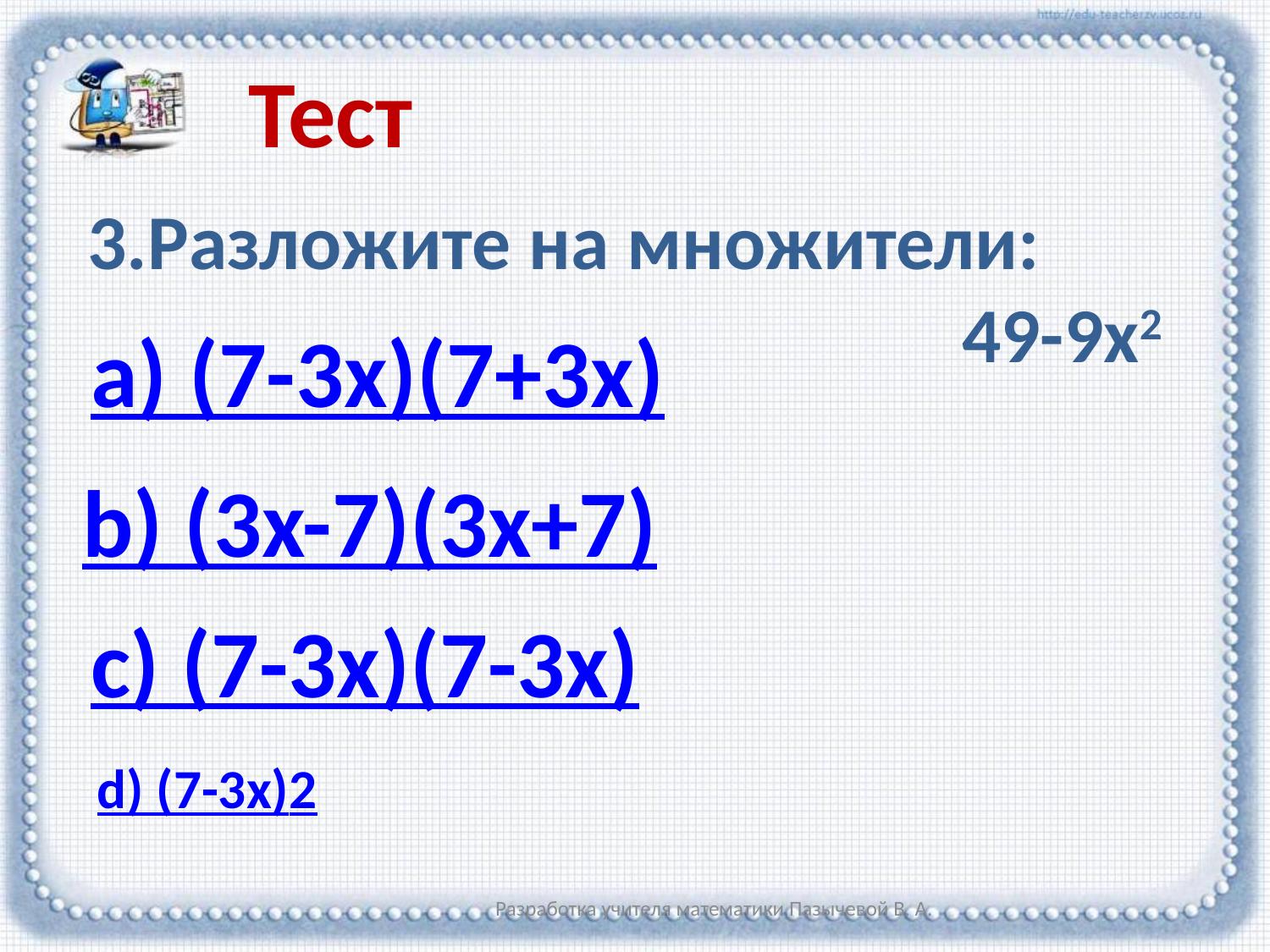

Тест
3.Разложите на множители:
49-9x2
a) (7-3x)(7+3x)
b) (3x-7)(3x+7)
c) (7-3x)(7-3x)
d) (7-3x)2
Разработка учителя математики Пазычевой В. А.